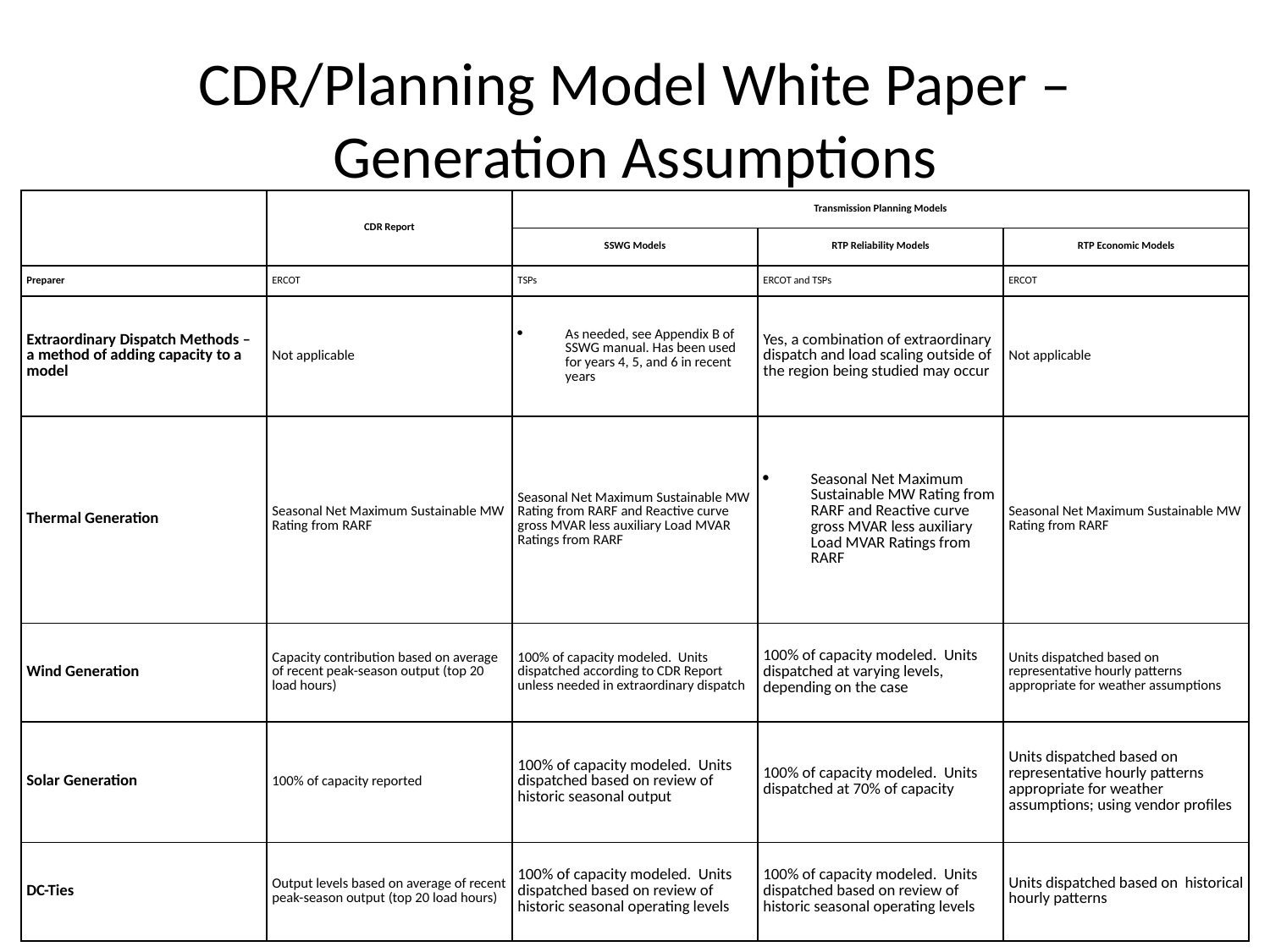

# CDR/Planning Model White Paper – Generation Assumptions
|  | CDR Report | Transmission Planning Models |  |  |
| --- | --- | --- | --- | --- |
|  |  | SSWG Models | RTP Reliability Models | RTP Economic Models |
| Preparer | ERCOT | TSPs | ERCOT and TSPs | ERCOT |
| Extraordinary Dispatch Methods – a method of adding capacity to a model | Not applicable | As needed, see Appendix B of SSWG manual. Has been used for years 4, 5, and 6 in recent years | Yes, a combination of extraordinary dispatch and load scaling outside of the region being studied may occur | Not applicable |
| Thermal Generation | Seasonal Net Maximum Sustainable MW Rating from RARF | Seasonal Net Maximum Sustainable MW Rating from RARF and Reactive curve gross MVAR less auxiliary Load MVAR Ratings from RARF | Seasonal Net Maximum Sustainable MW Rating from RARF and Reactive curve gross MVAR less auxiliary Load MVAR Ratings from RARF | Seasonal Net Maximum Sustainable MW Rating from RARF |
| Wind Generation | Capacity contribution based on average of recent peak-season output (top 20 load hours) | 100% of capacity modeled. Units dispatched according to CDR Report unless needed in extraordinary dispatch | 100% of capacity modeled. Units dispatched at varying levels, depending on the case | Units dispatched based on representative hourly patterns appropriate for weather assumptions |
| Solar Generation | 100% of capacity reported | 100% of capacity modeled. Units dispatched based on review of historic seasonal output | 100% of capacity modeled. Units dispatched at 70% of capacity | Units dispatched based on representative hourly patterns appropriate for weather assumptions; using vendor profiles |
| DC-Ties | Output levels based on average of recent peak-season output (top 20 load hours) | 100% of capacity modeled. Units dispatched based on review of historic seasonal operating levels | 100% of capacity modeled. Units dispatched based on review of historic seasonal operating levels | Units dispatched based on historical hourly patterns |